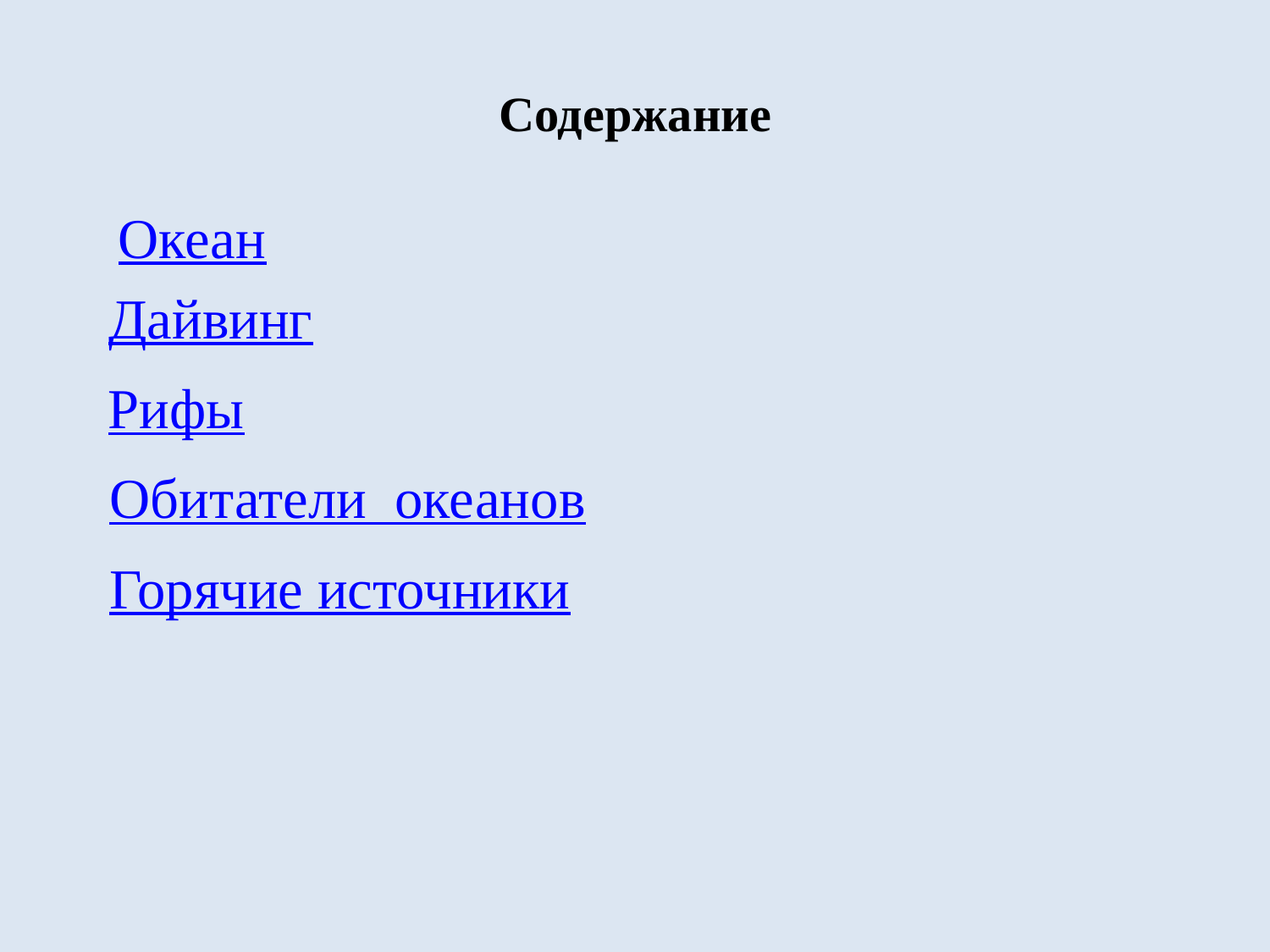

Содержание
Океан
Дайвинг
Рифы
Обитатели  океанов
Горячие источники